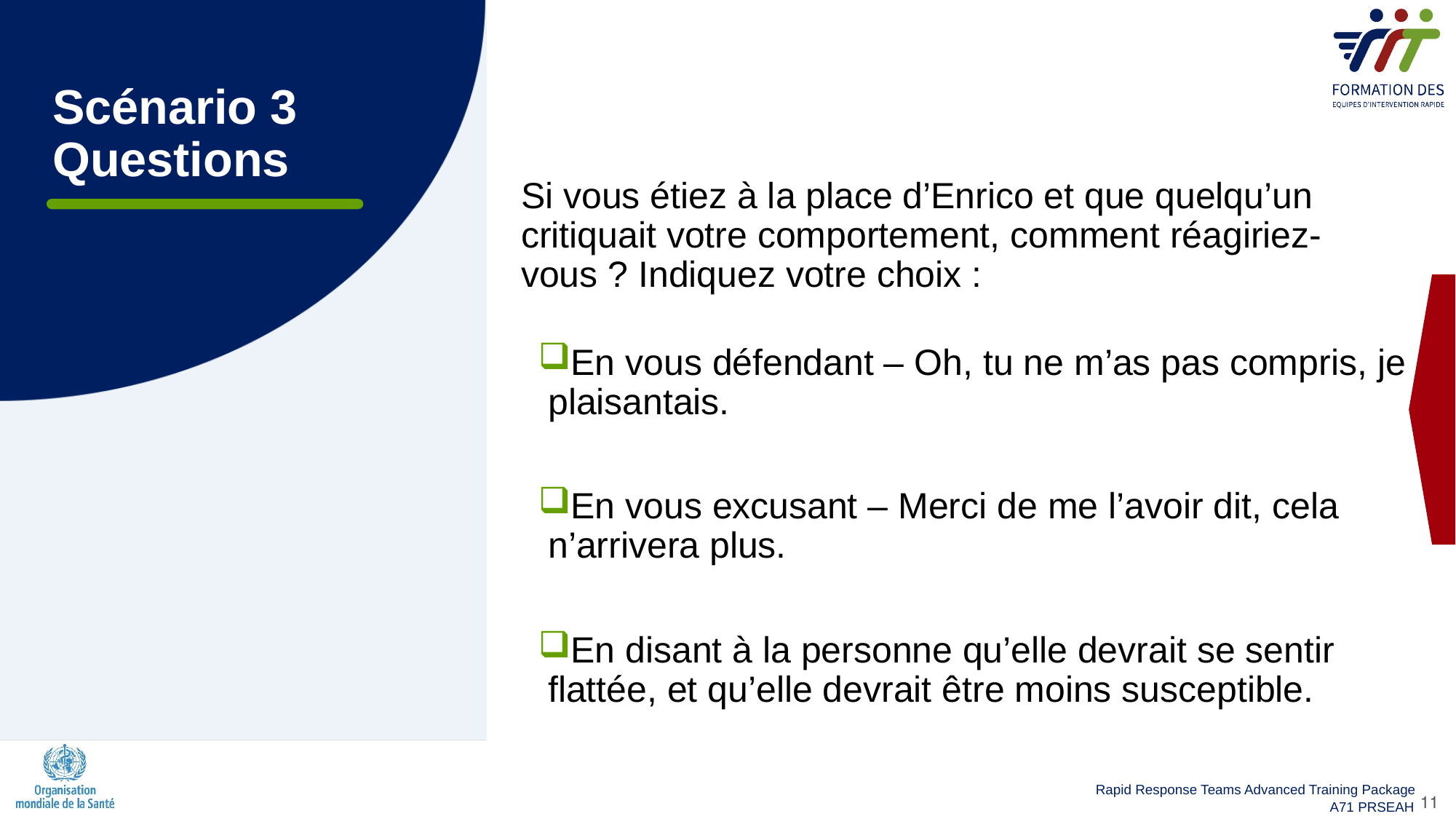

Scénario 3  Questions
Si vous étiez à la place d’Enrico et que quelqu’un critiquait votre comportement, comment réagiriez-vous ? Indiquez votre choix :

En vous défendant – Oh, tu ne m’as pas compris, je plaisantais.

En vous excusant – Merci de me l’avoir dit, cela n’arrivera plus.

En disant à la personne qu’elle devrait se sentir flattée, et qu’elle devrait être moins susceptible.